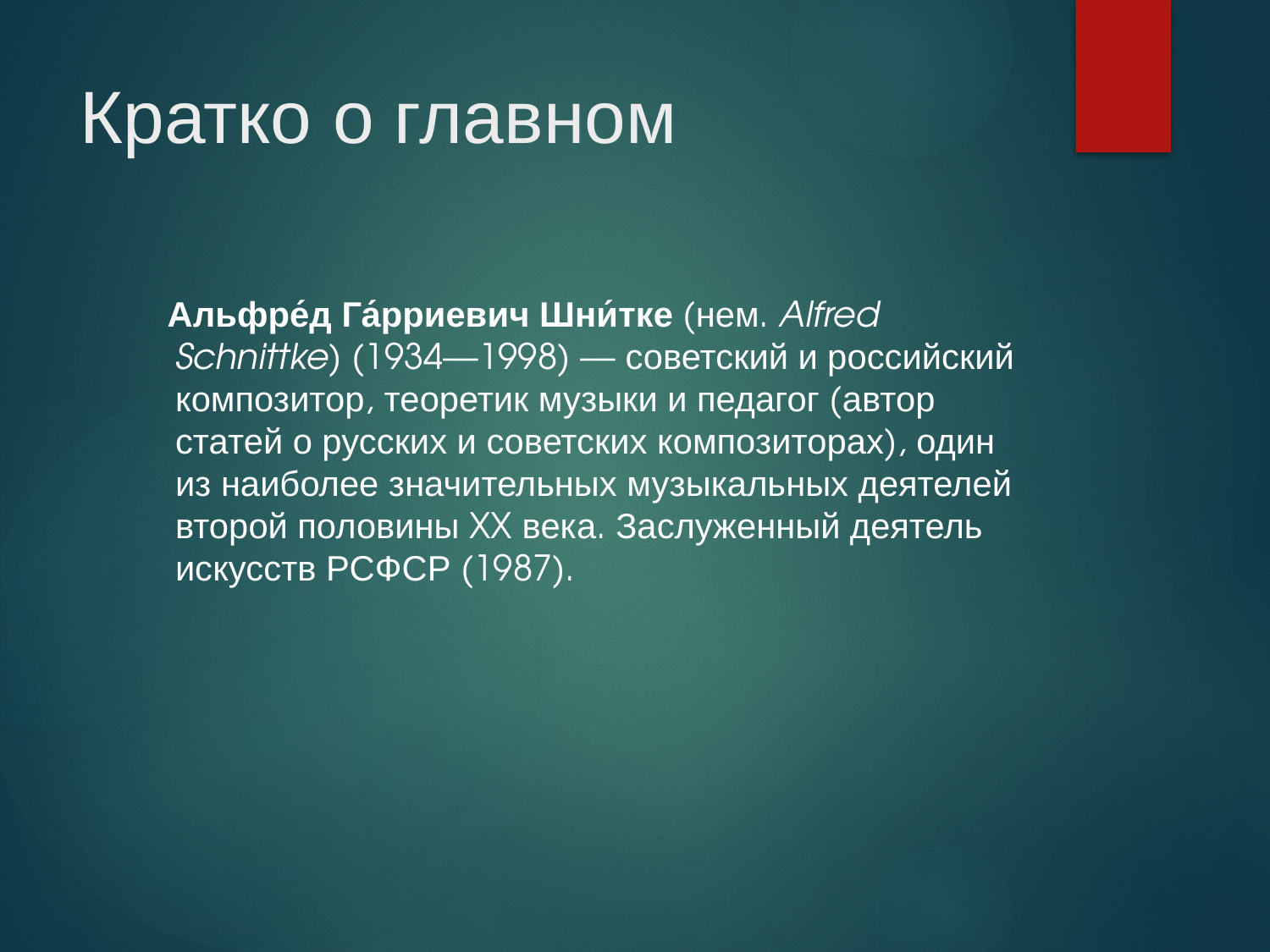

# Кратко о главном
    Альфре́д Га́рриевич Шни́тке (нем. Alfred Schnittke) (1934—1998) — советский и российский композитор, теоретик музыки и педагог (автор статей о русских и советских композиторах), один из наиболее значительных музыкальных деятелей второй половины XX века. Заслуженный деятель искусств РСФСР (1987).